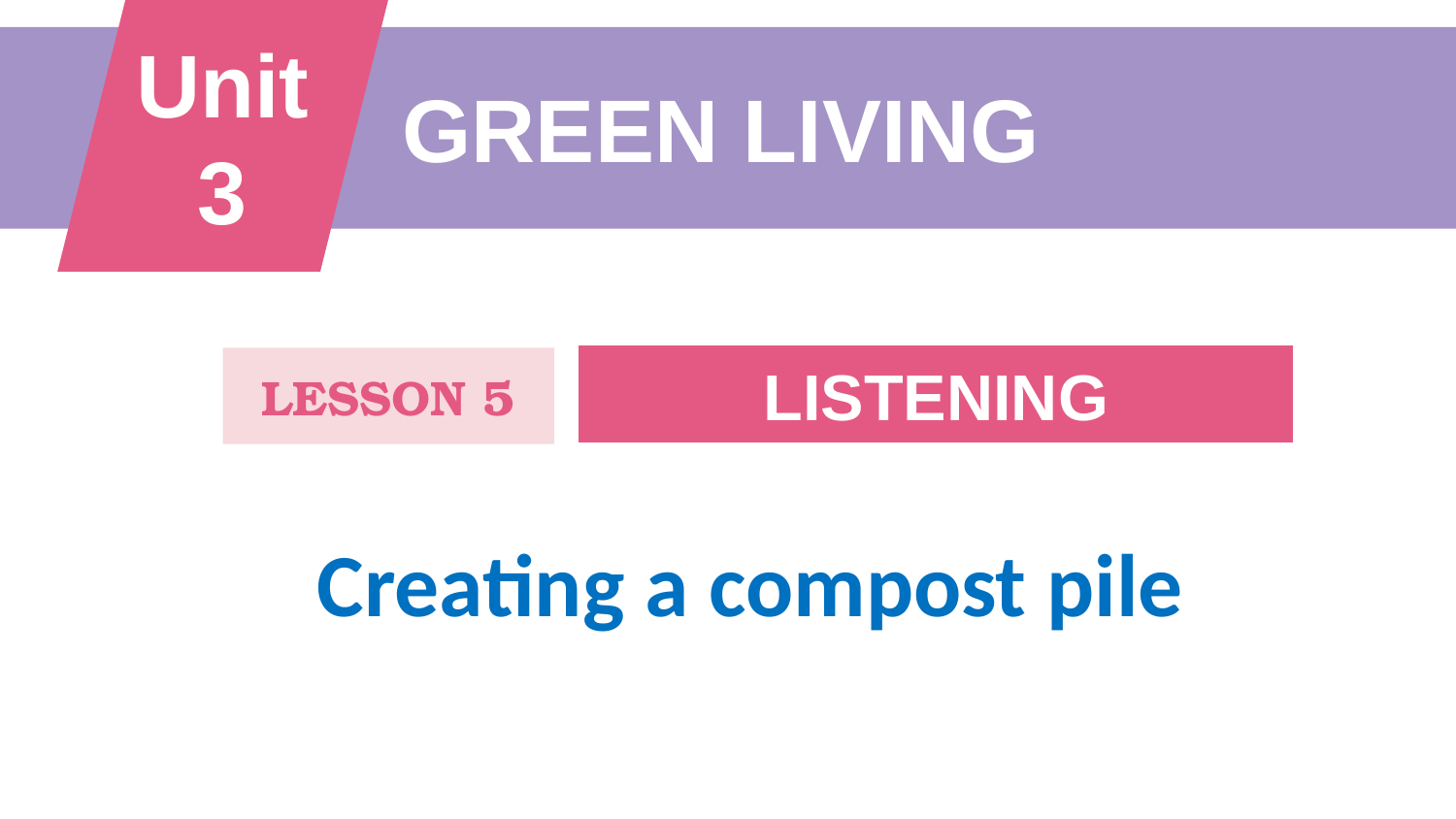

Unit 3

GREEN LIVING
LISTENING
LESSON 5
Creating a compost pile